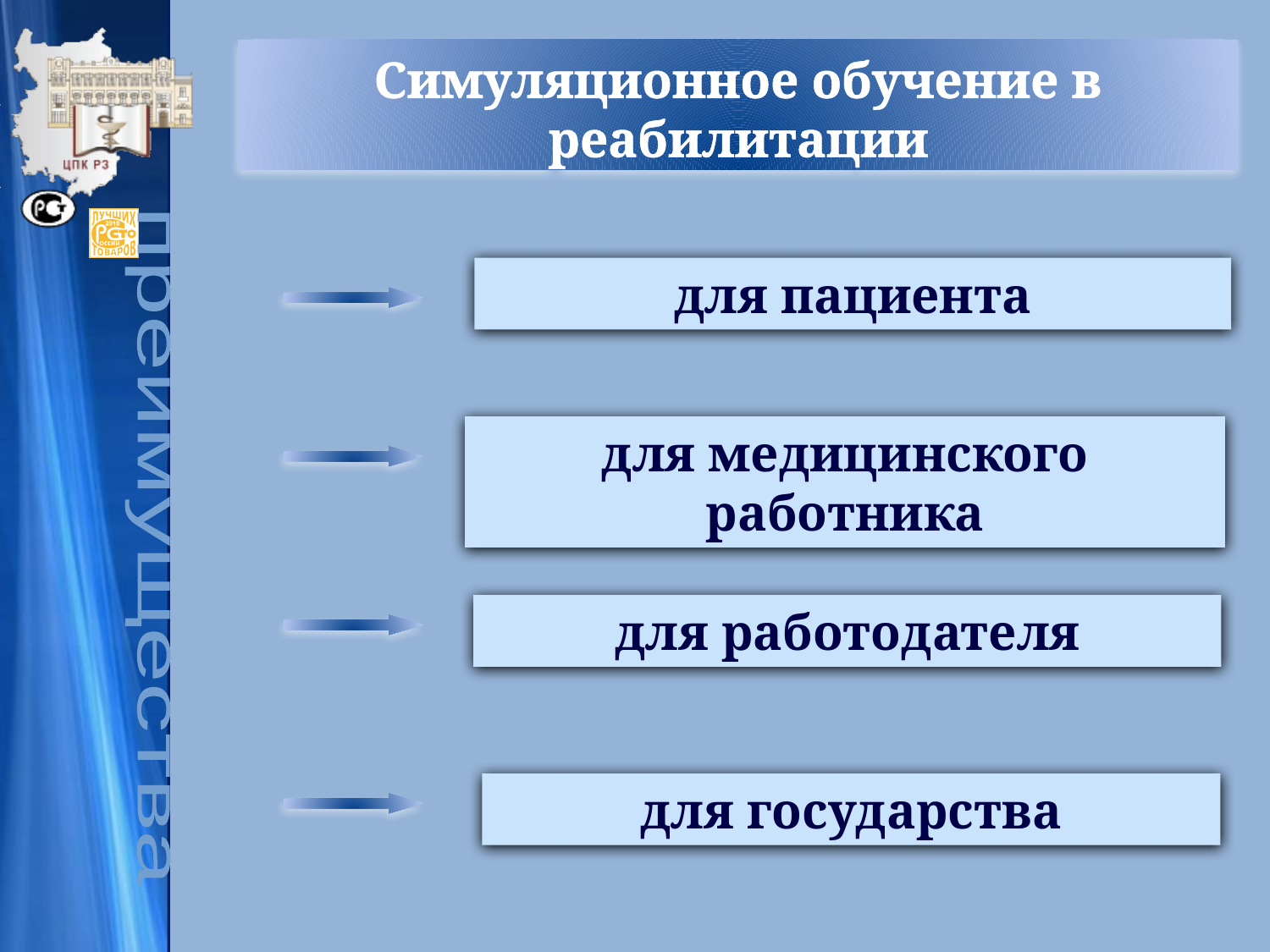

Симуляционное обучение в реабилитации
для пациента

для медицинского работника

преимущества
для работодателя

для государства